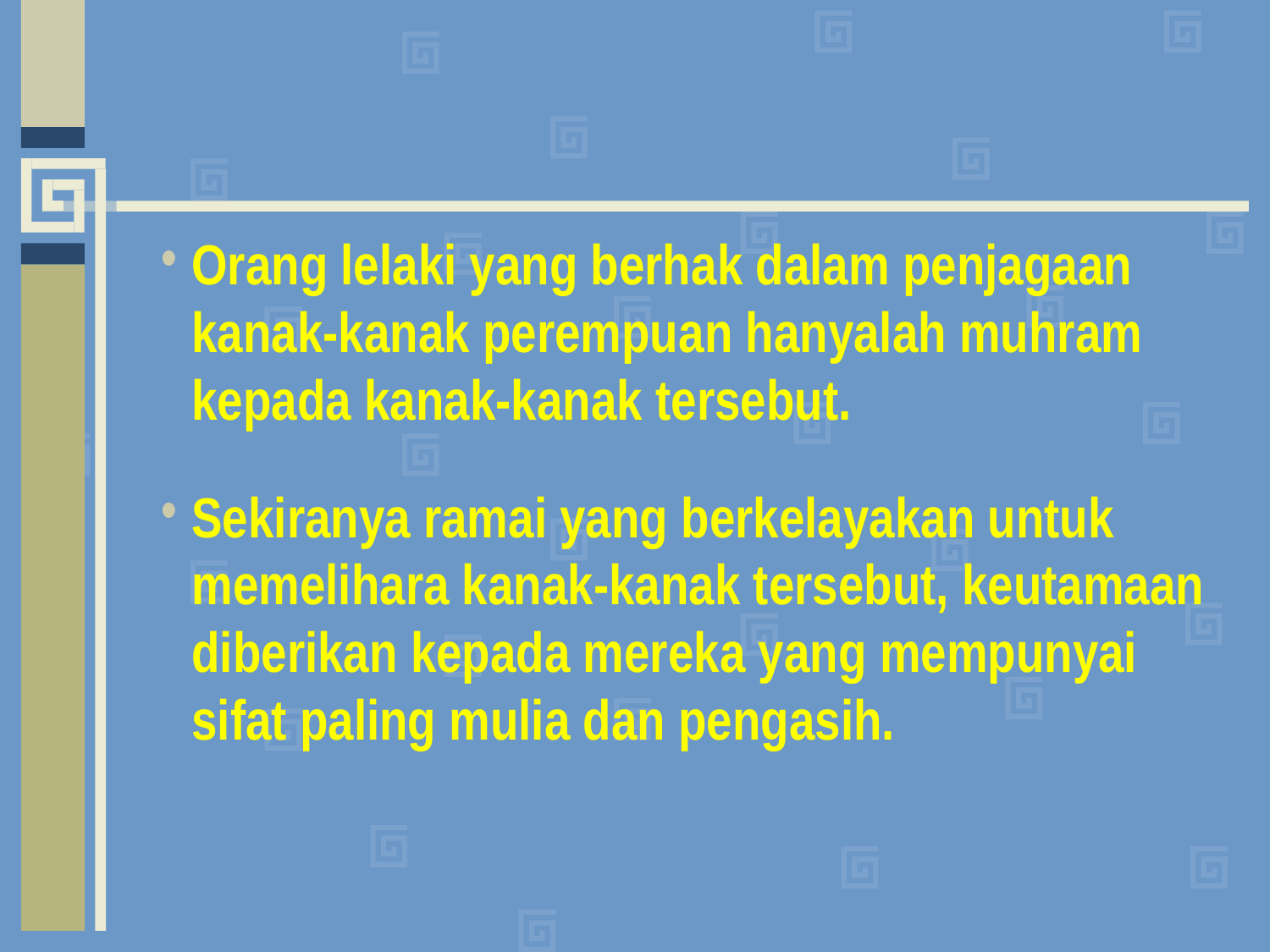

Orang lelaki yang berhak dalam penjagaan kanak-kanak perempuan hanyalah muhram kepada kanak-kanak tersebut.

Sekiranya ramai yang berkelayakan untuk memelihara kanak-kanak tersebut, keutamaan diberikan kepada mereka yang mempunyai sifat paling mulia dan pengasih.